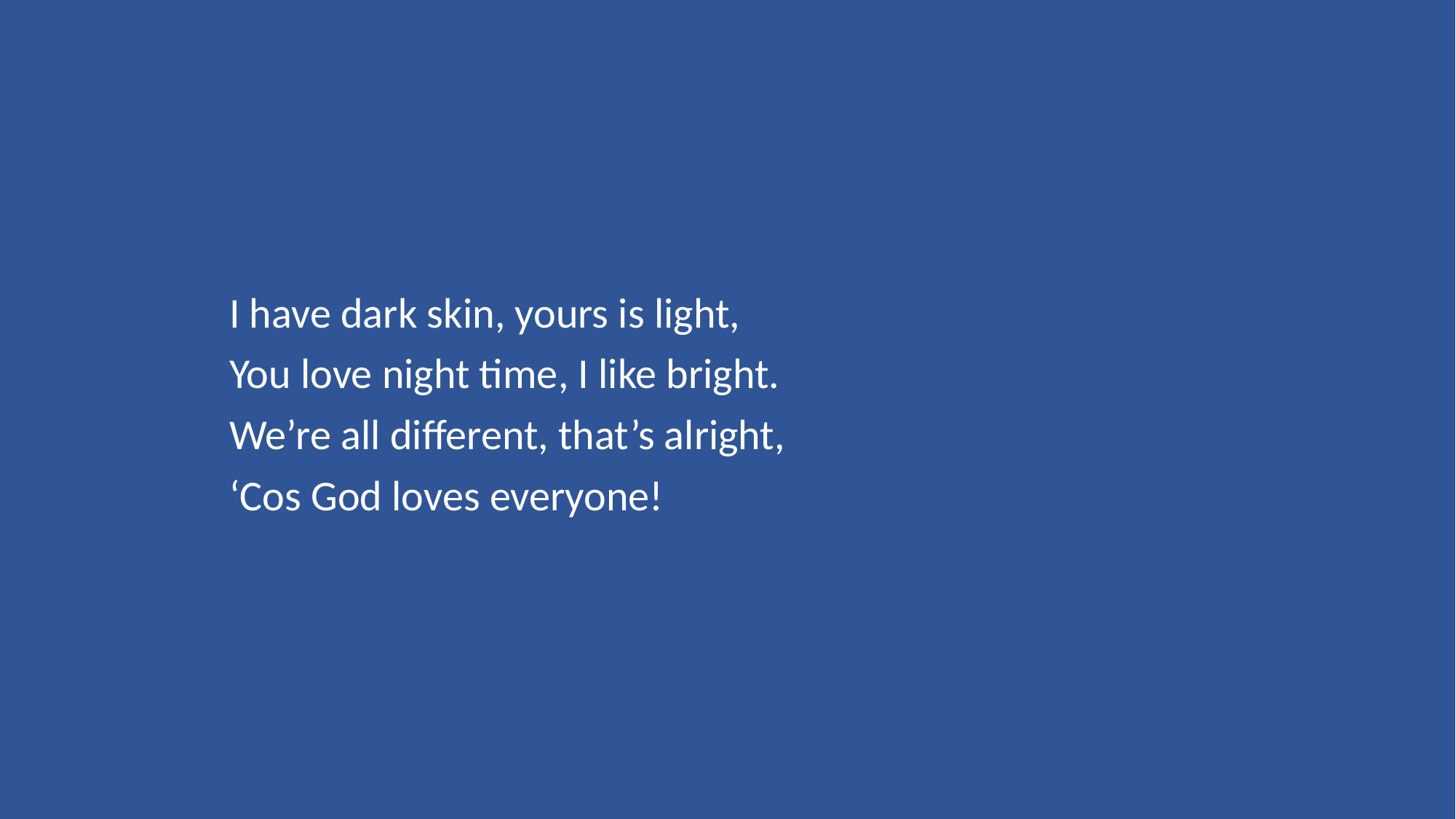

I have dark skin, yours is light,
You love night time, I like bright.
We’re all different, that’s alright,
‘Cos God loves everyone!